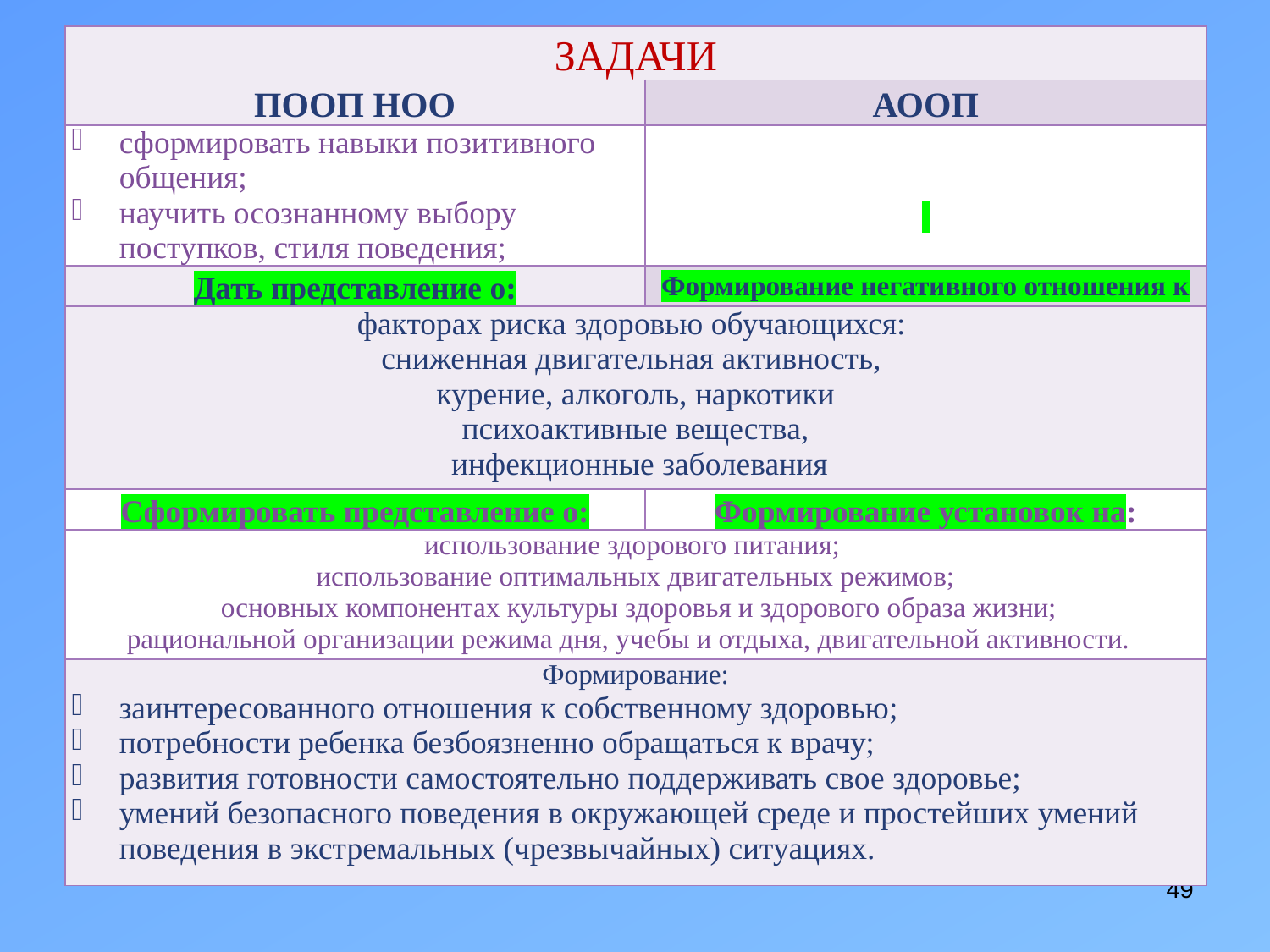

| ЗАДАЧИ |  |
| --- | --- |
| ПООП НОО | АООП |
| сформировать навыки позитивного общения; научить осознанному выбору поступков, стиля поведения; |  |
| Дать представление о: | Формирование негативного отношения к |
| факторах риска здоровью обучающихся: сниженная двигательная активность, курение, алкоголь, наркотики психоактивные вещества, инфекционные заболевания |  |
| Сформировать представление о: | Формирование установок на: |
| использование здорового питания; использование оптимальных двигательных режимов; основных компонентах культуры здоровья и здорового образа жизни; рациональной организации режима дня, учебы и отдыха, двигательной активности. |  |
| Формирование: заинтересованного отношения к собственному здоровью; потребности ребенка безбоязненно обращаться к врачу; развития готовности самостоятельно поддерживать свое здоровье; умений безопасного поведения в окружающей среде и простейших умений поведения в экстремальных (чрезвычайных) ситуациях. |  |
49